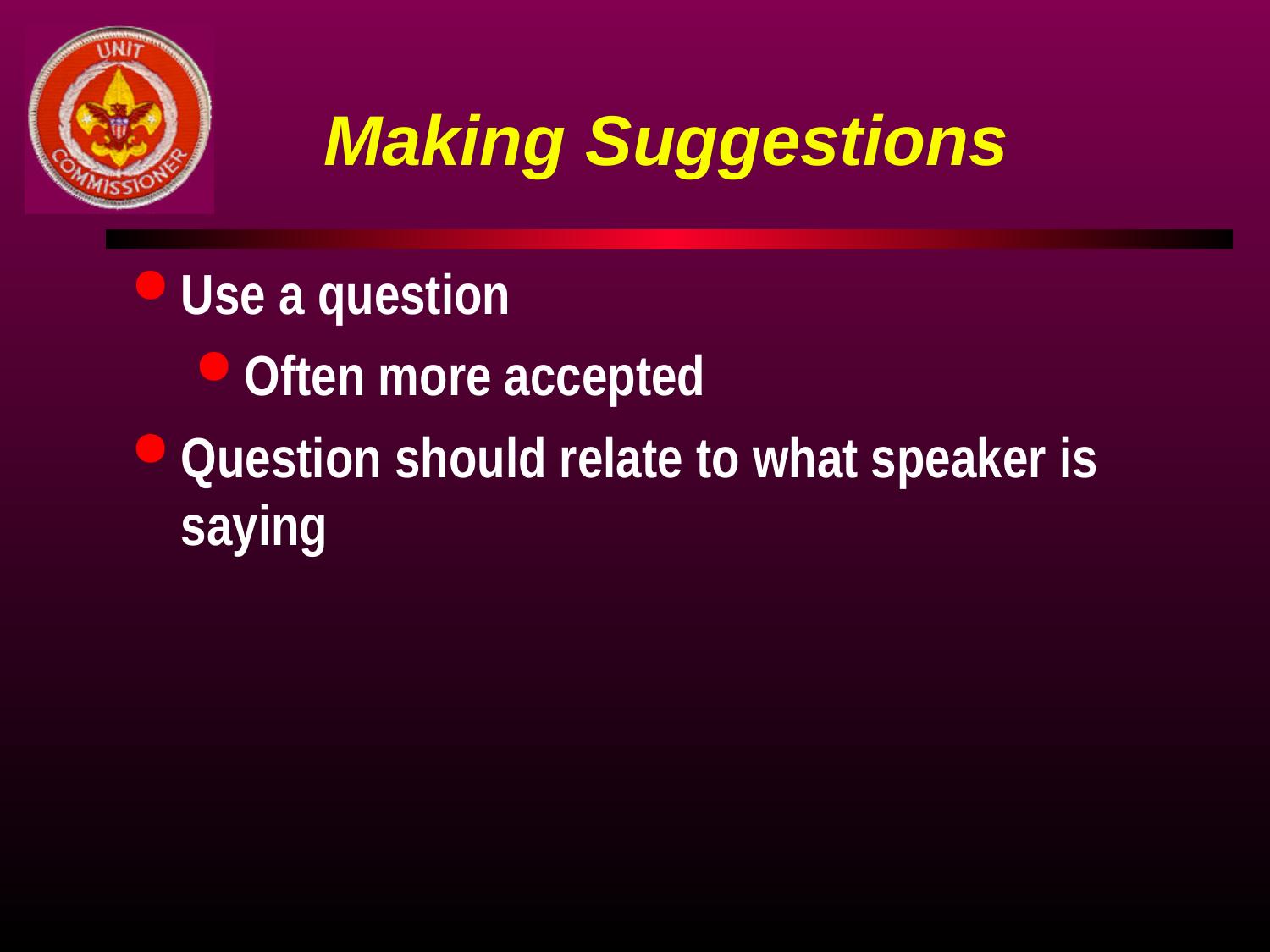

Making Suggestions
Use a question
Often more accepted
Question should relate to what speaker is saying